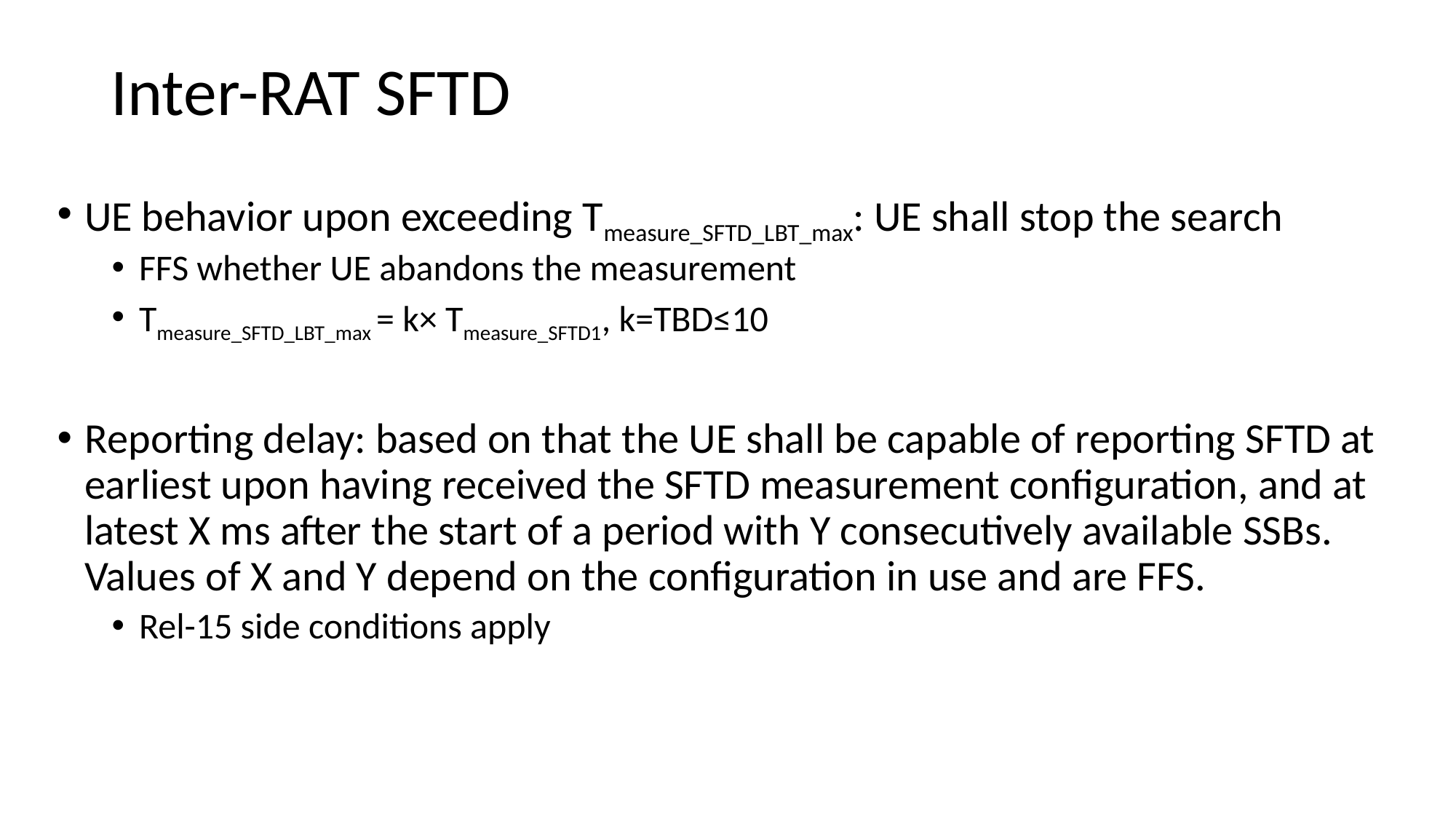

# Inter-RAT SFTD
UE behavior upon exceeding Tmeasure_SFTD_LBT_max: UE shall stop the search
FFS whether UE abandons the measurement
Tmeasure_SFTD_LBT_max = k× Tmeasure_SFTD1, k=TBD≤10

Reporting delay: based on that the UE shall be capable of reporting SFTD at earliest upon having received the SFTD measurement configuration, and at latest X ms after the start of a period with Y consecutively available SSBs. Values of X and Y depend on the configuration in use and are FFS.
Rel-15 side conditions apply